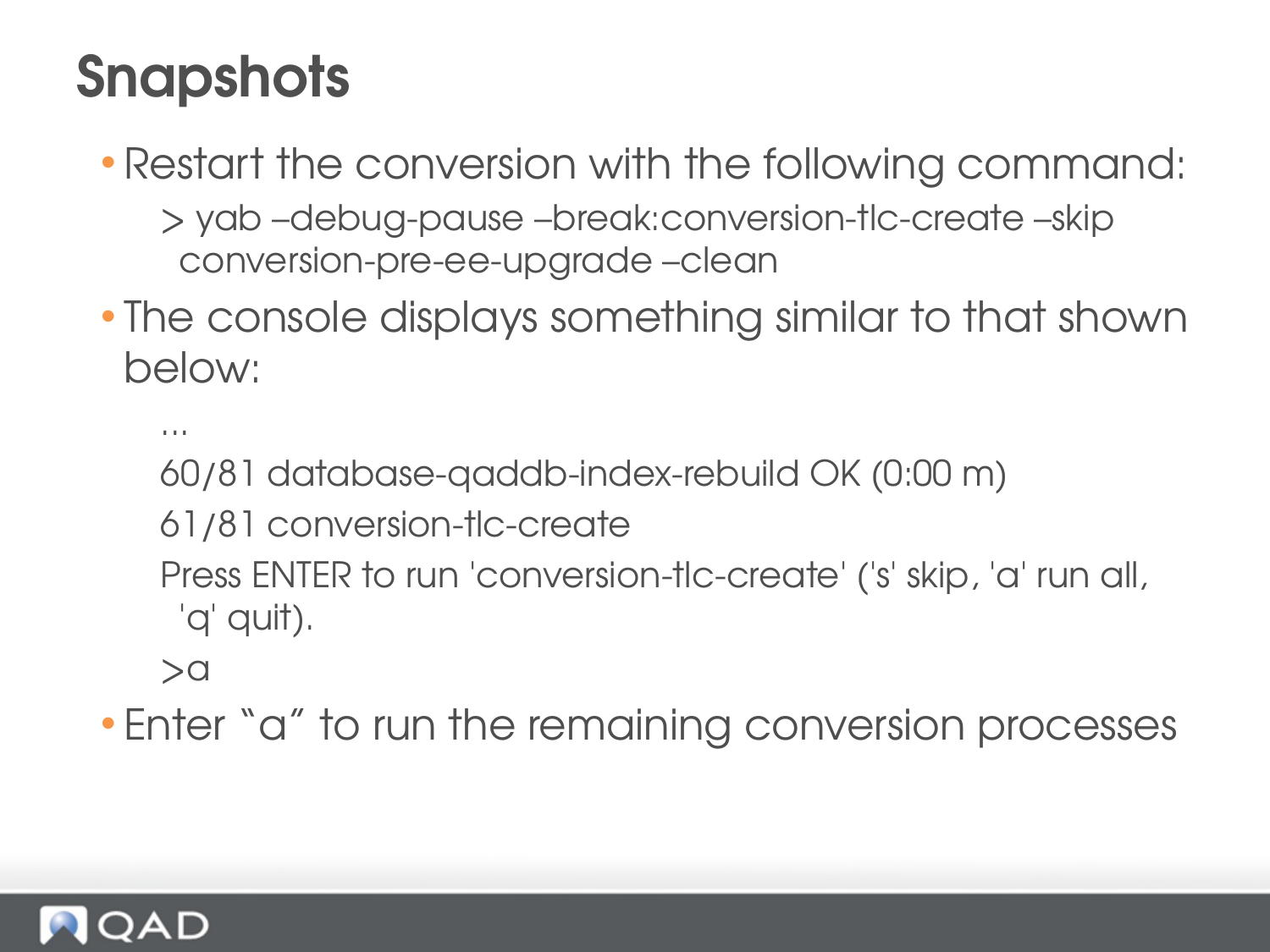

# Snapshots
Restart the conversion with the following command:
> yab –debug-pause –break:conversion-tlc-create –skip conversion-pre-ee-upgrade –clean
The console displays something similar to that shown below:
...
60/81 database-qaddb-index-rebuild OK (0:00 m)
61/81 conversion-tlc-create
Press ENTER to run 'conversion-tlc-create' ('s' skip, 'a' run all, 'q' quit).
>a
Enter “a” to run the remaining conversion processes